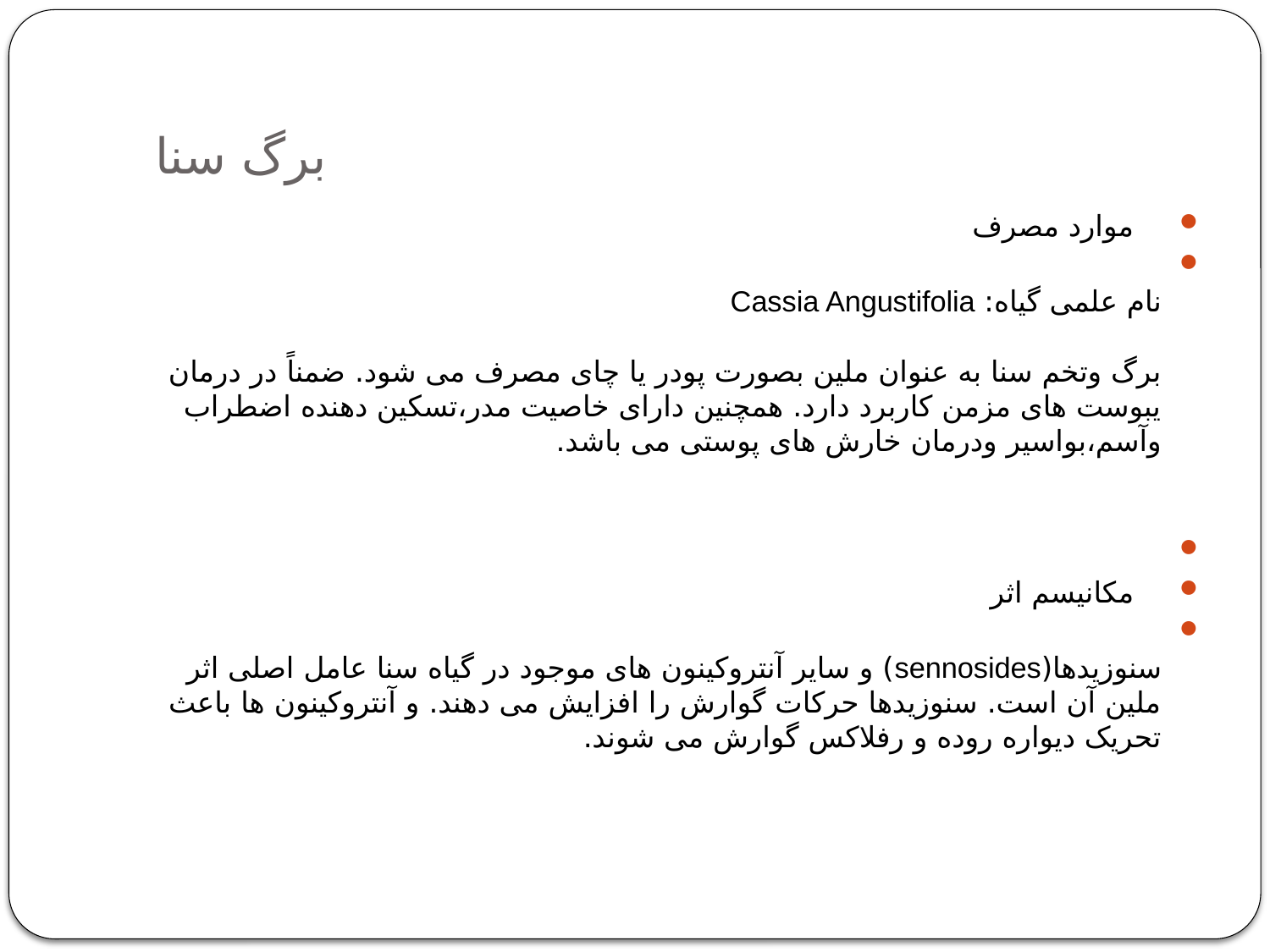

# برگ سنا
   موارد مصرف
نام علمی گیاه: Cassia Angustifolia
برگ وتخم سنا به عنوان ملین بصورت پودر یا چای مصرف می شود. ضمناً در درمان یبوست های مزمن كاربرد دارد. همچنین دارای خاصیت مدر،تسكین دهنده اضطراب وآسم،بواسیر ودرمان خارش های پوستی می باشد.

   مکانیسم اثر
سنوزیدها(sennosides) و سایر آنتروکینون های موجود در گیاه سنا عامل اصلی اثر ملین آن است. سنوزیدها حرکات گوارش را افزایش می دهند. و آنتروکینون ها باعث تحریک دیواره روده و رفلاکس گوارش می شوند.